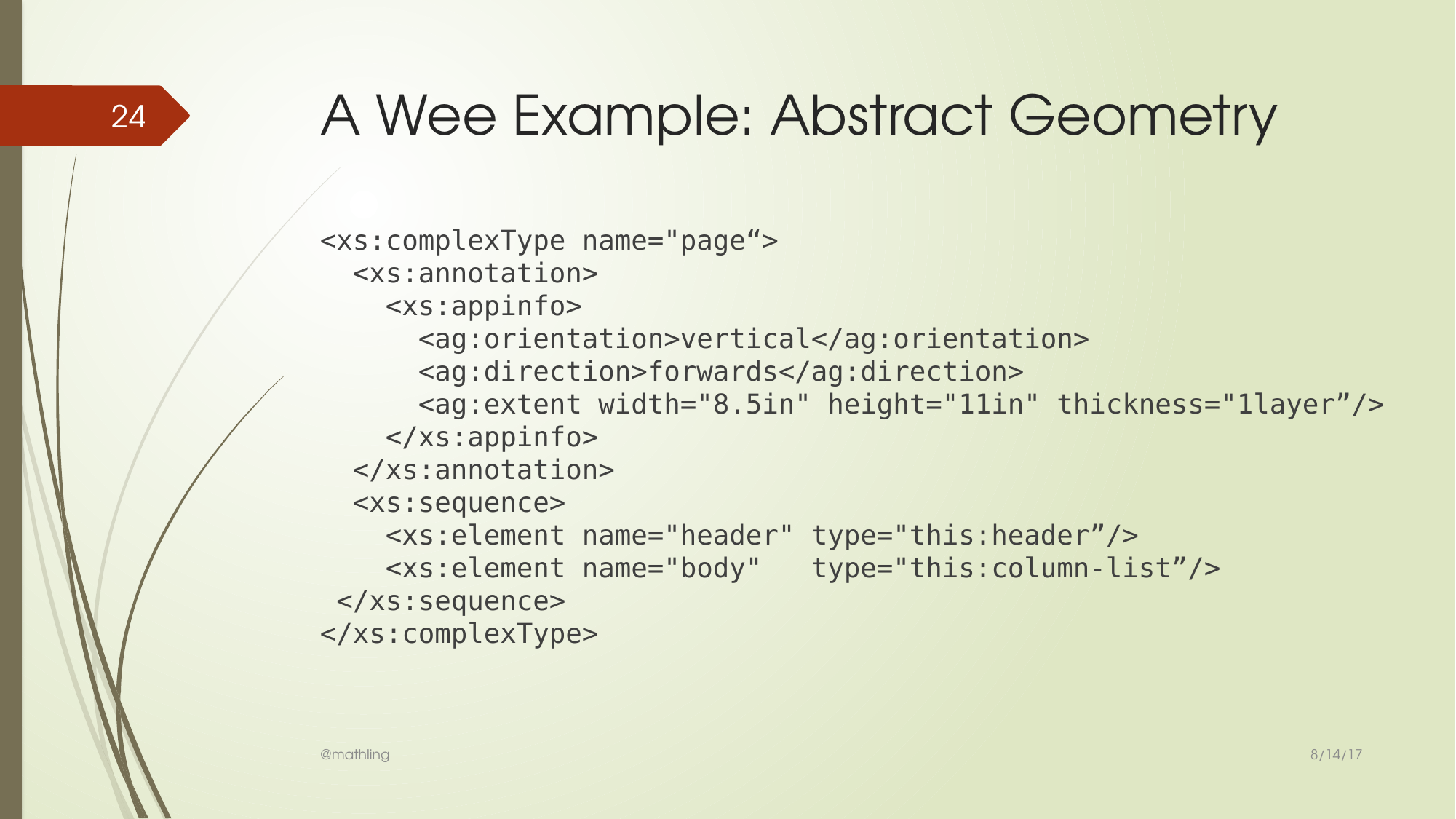

# A Wee Example: Abstract Geometry
24
<xs:complexType name="page“>
  <xs:annotation>
    <xs:appinfo>
      <ag:orientation>vertical</ag:orientation>
      <ag:direction>forwards</ag:direction>
      <ag:extent width="8.5in" height="11in" thickness="1layer”/>
    </xs:appinfo>
  </xs:annotation>
  <xs:sequence>
    <xs:element name="header" type="this:header”/>
    <xs:element name="body"   type="this:column-list”/>
 </xs:sequence>
</xs:complexType>
8/14/17
@mathling